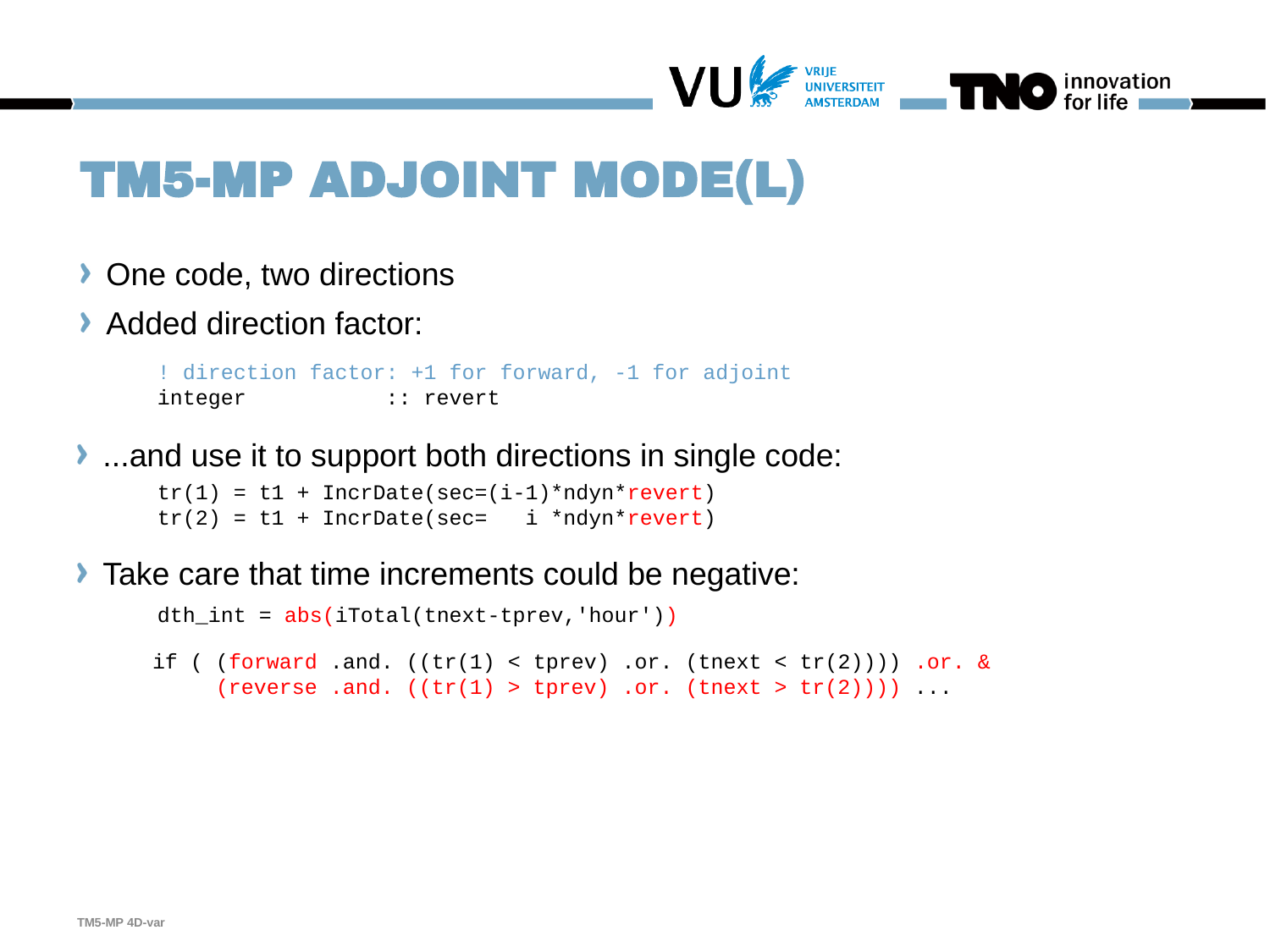

# TM5-MP Adjoint Mode(l)
One code, two directions
Added direction factor:
! direction factor: +1 for forward, -1 for adjoint
integer           :: revert
...and use it to support both directions in single code:
tr(1) = t1 + IncrDate(sec=(i-1)*ndyn*revert)
tr(2) = t1 + IncrDate(sec=   i *ndyn*revert)
Take care that time increments could be negative:
dth_int = abs(iTotal(tnext-tprev,'hour'))
if ( (forward .and. ((tr(1) < tprev) .or. (tnext < tr(2)))) .or. &
     (reverse .and. ((tr(1) > tprev) .or. (tnext > tr(2)))) ...
TM5-MP 4D-var